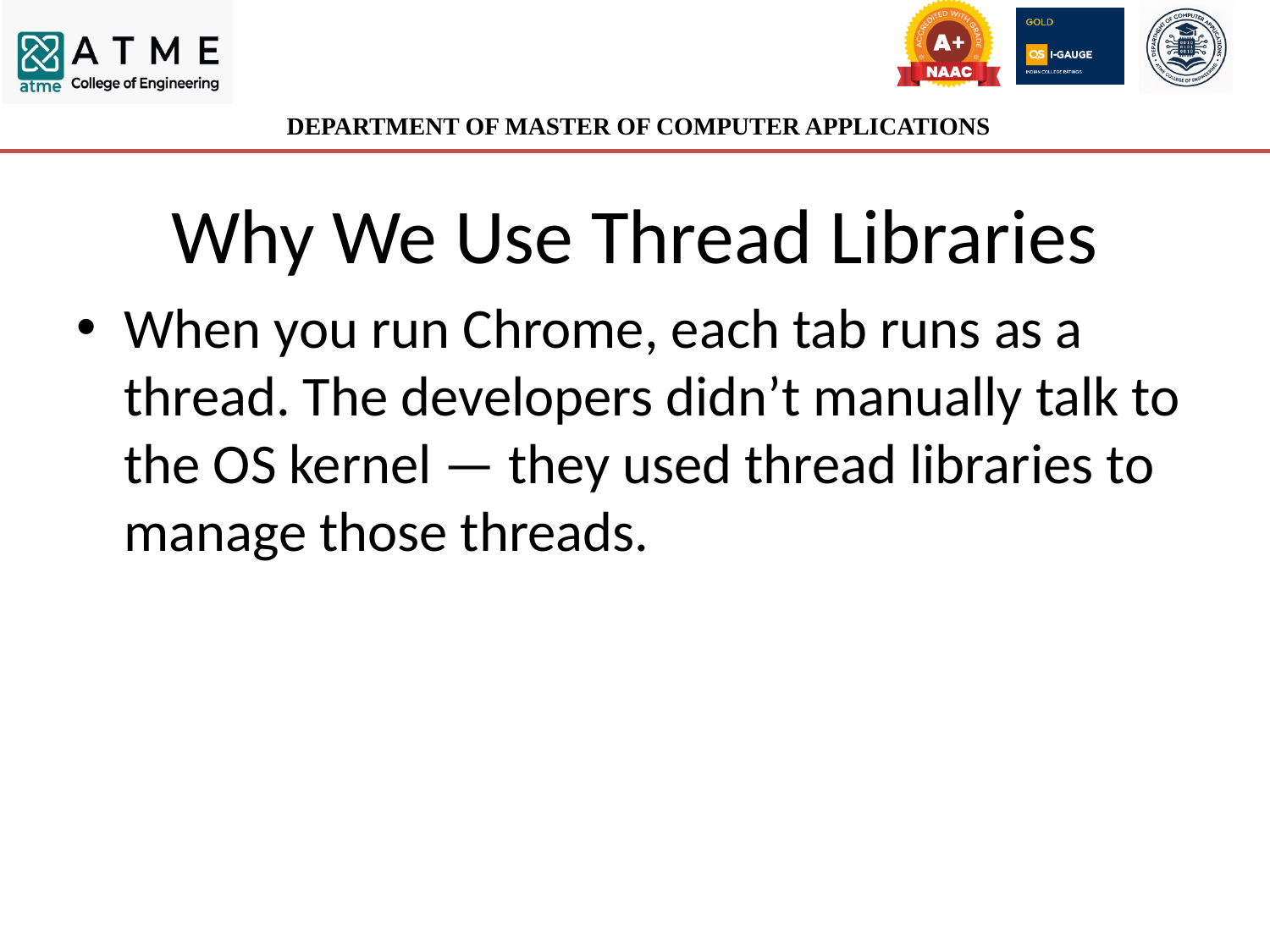

# Why We Use Thread Libraries
When you run Chrome, each tab runs as a thread. The developers didn’t manually talk to the OS kernel — they used thread libraries to manage those threads.